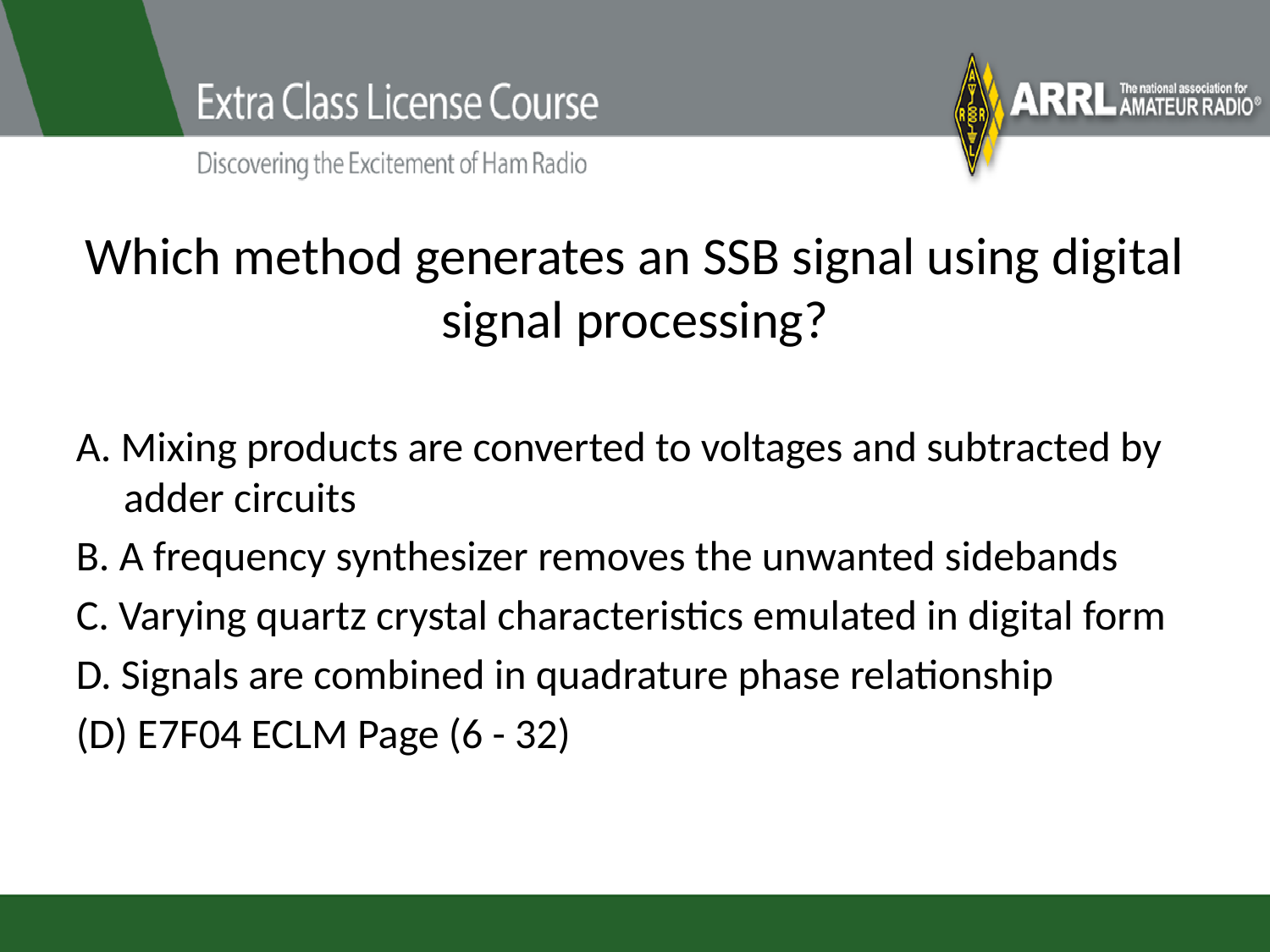

# Which method generates an SSB signal using digital signal processing?
A. Mixing products are converted to voltages and subtracted by adder circuits
B. A frequency synthesizer removes the unwanted sidebands
C. Varying quartz crystal characteristics emulated in digital form
D. Signals are combined in quadrature phase relationship
(D) E7F04 ECLM Page (6 - 32)